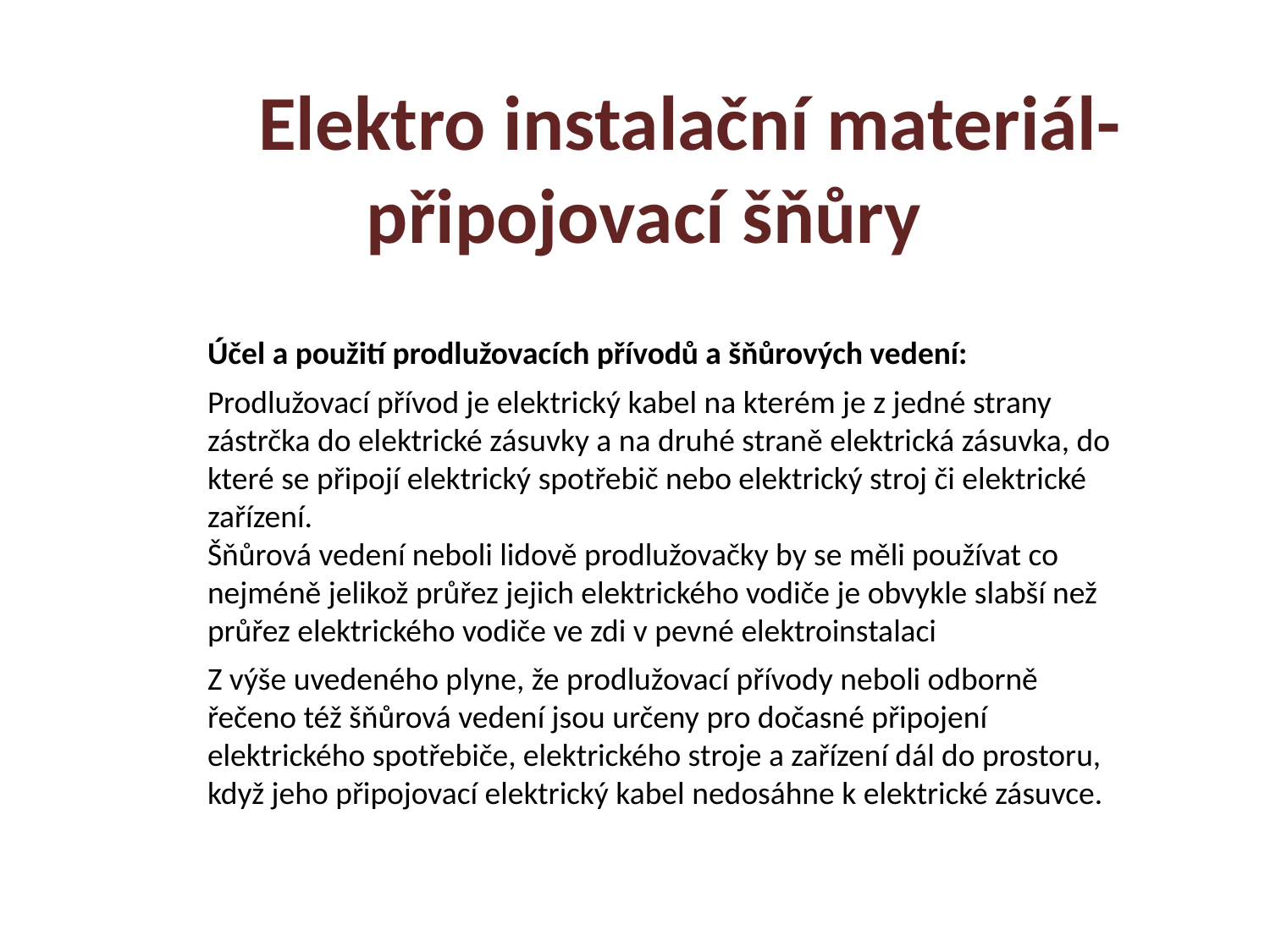

Elektro instalační materiál-připojovací šňůry

Účel a použití prodlužovacích přívodů a šňůrových vedení:
Prodlužovací přívod je elektrický kabel na kterém je z jedné strany zástrčka do elektrické zásuvky a na druhé straně elektrická zásuvka, do které se připojí elektrický spotřebič nebo elektrický stroj či elektrické zařízení.
Šňůrová vedení neboli lidově prodlužovačky by se měli používat co nejméně jelikož průřez jejich elektrického vodiče je obvykle slabší než průřez elektrického vodiče ve zdi v pevné elektroinstalaci
Z výše uvedeného plyne, že prodlužovací přívody neboli odborně řečeno též šňůrová vedení jsou určeny pro dočasné připojení elektrického spotřebiče, elektrického stroje a zařízení dál do prostoru, když jeho připojovací elektrický kabel nedosáhne k elektrické zásuvce.